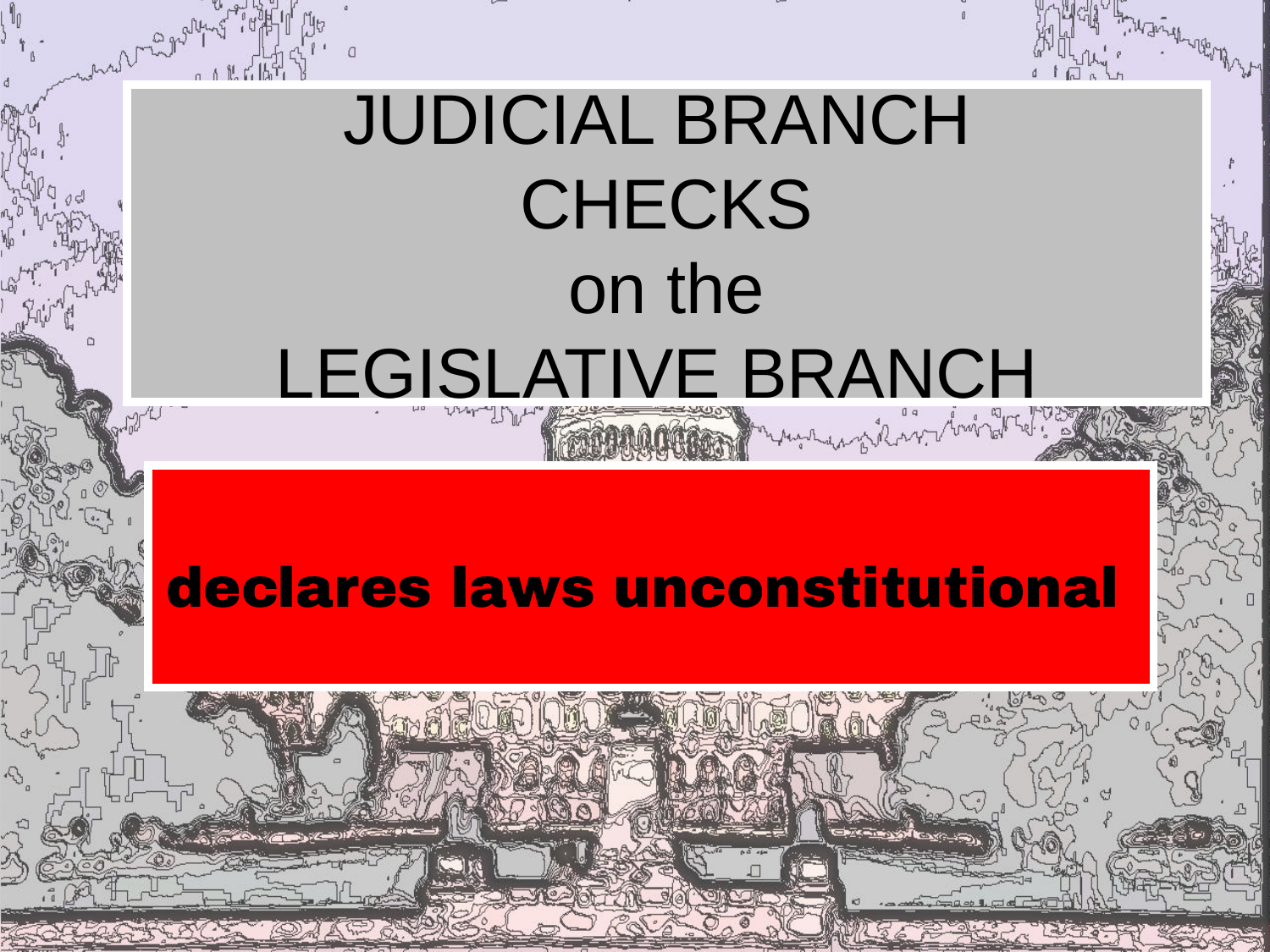

# JUDICIAL BRANCH CHECKS on the LEGISLATIVE BRANCH

declares laws unconstitutional